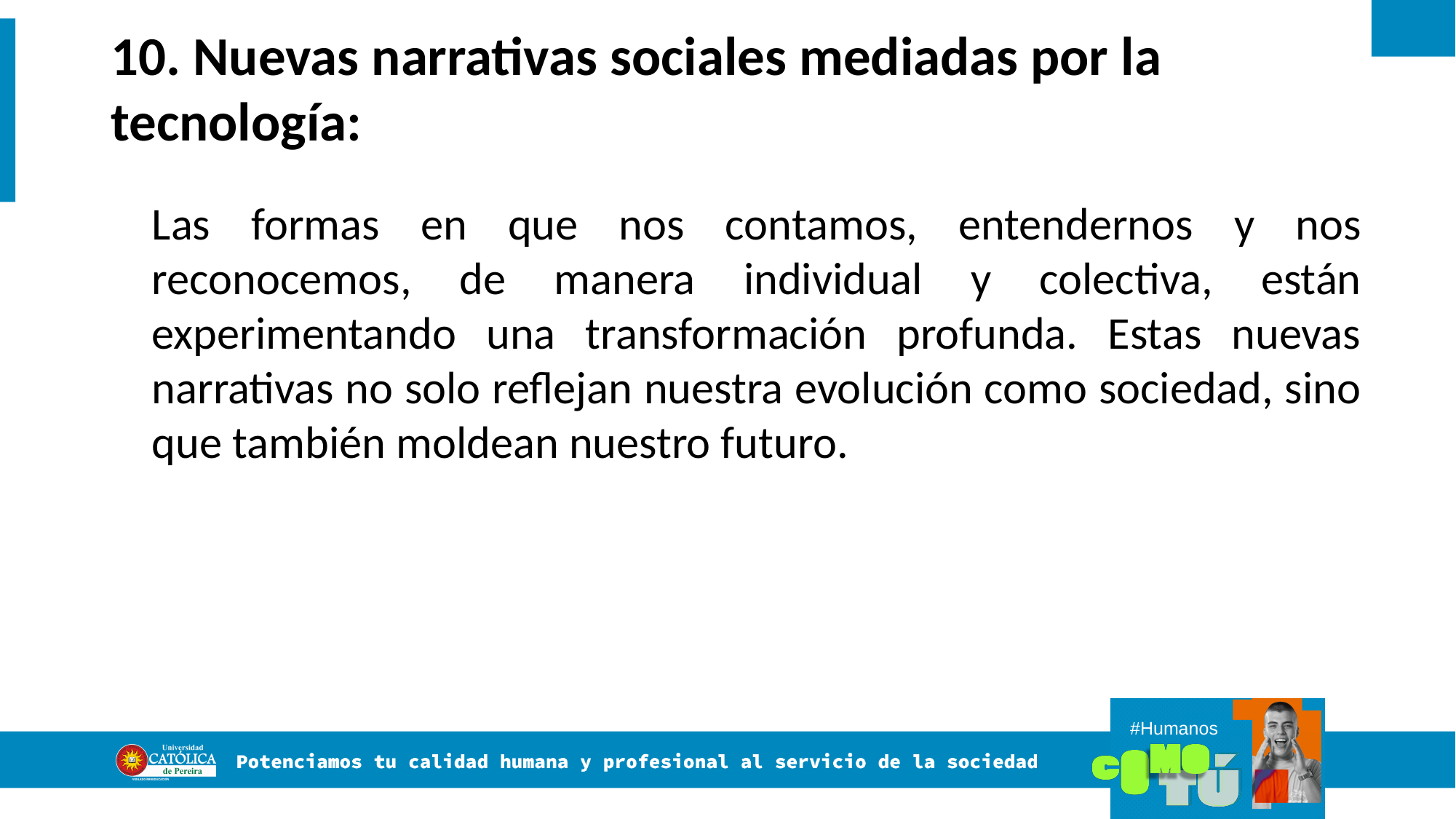

# 10. Nuevas narrativas sociales mediadas por la tecnología:

Las formas en que nos contamos, entendernos y nos reconocemos, de manera individual y colectiva, están experimentando una transformación profunda. Estas nuevas narrativas no solo reflejan nuestra evolución como sociedad, sino que también moldean nuestro futuro.